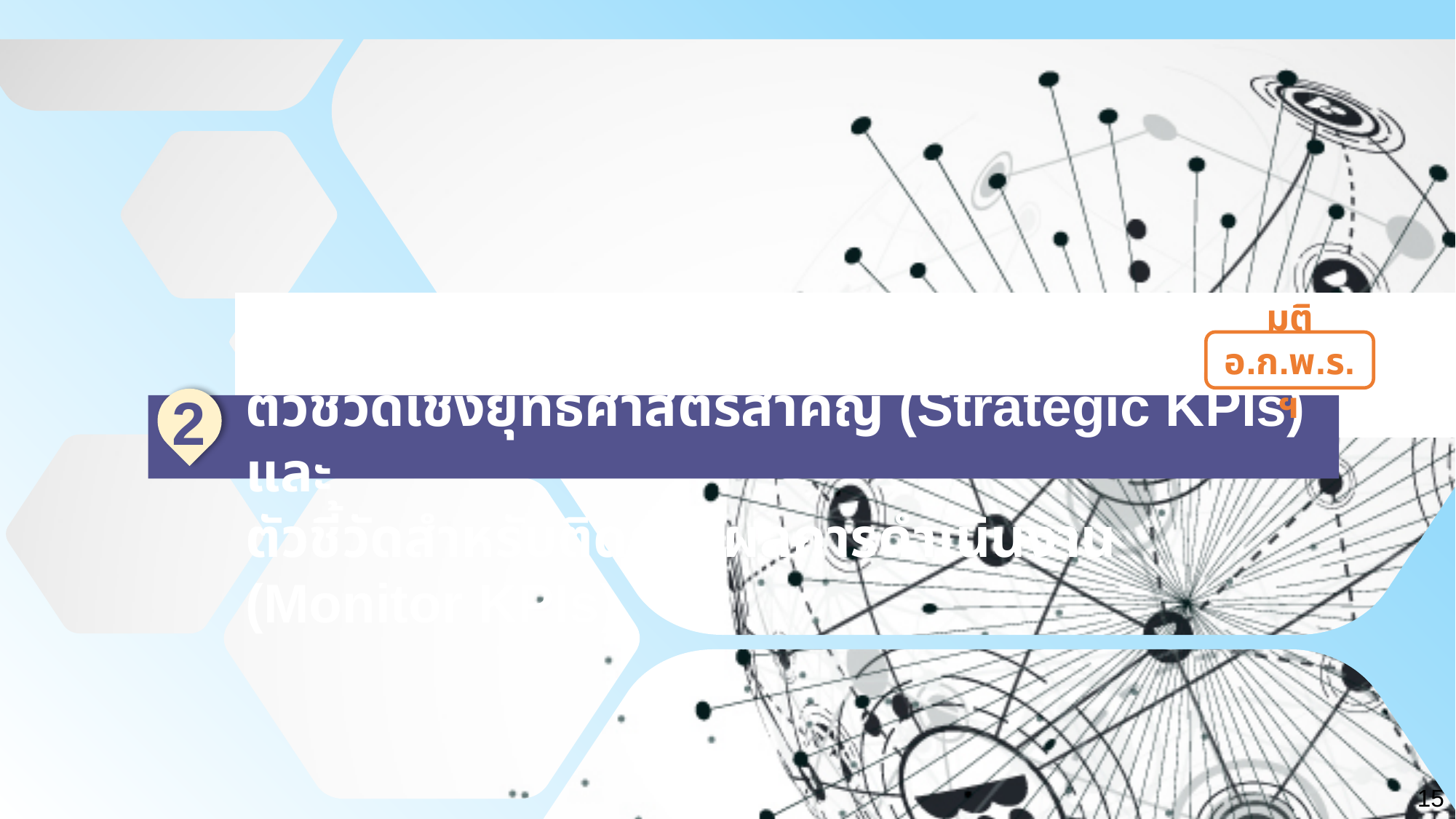

2

ตัวชี้วัดเชิงยุทธศาสตร์สำคัญ (Strategic KPIs) และ
ตัวชี้วัดสำหรับติดตามผลการดำเนินงาน (Monitor KPIs)
มติ อ.ก.พ.ร.ฯ
15